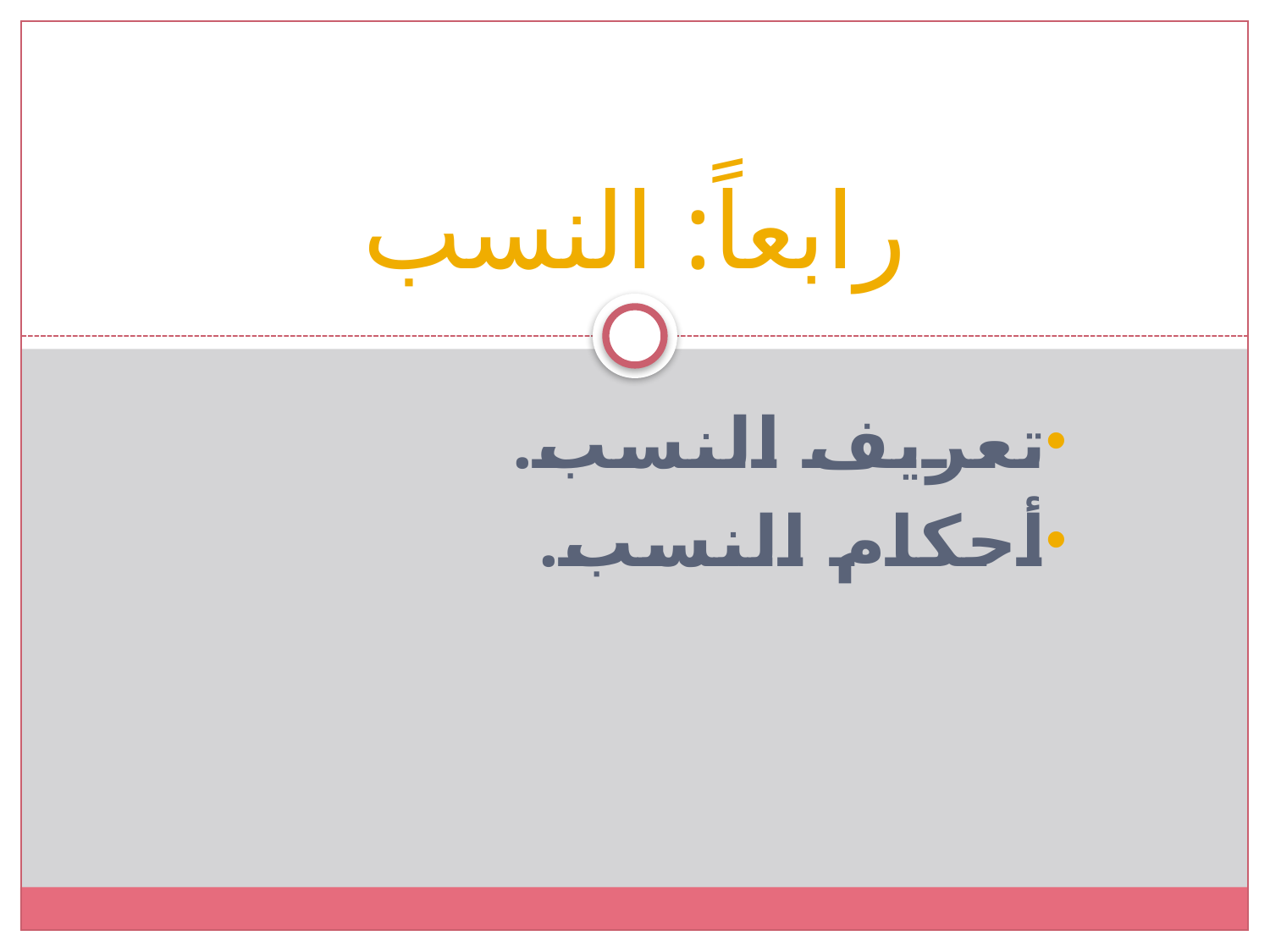

# رابعاً: النسب
تعريف النسب.
أحكام النسب.